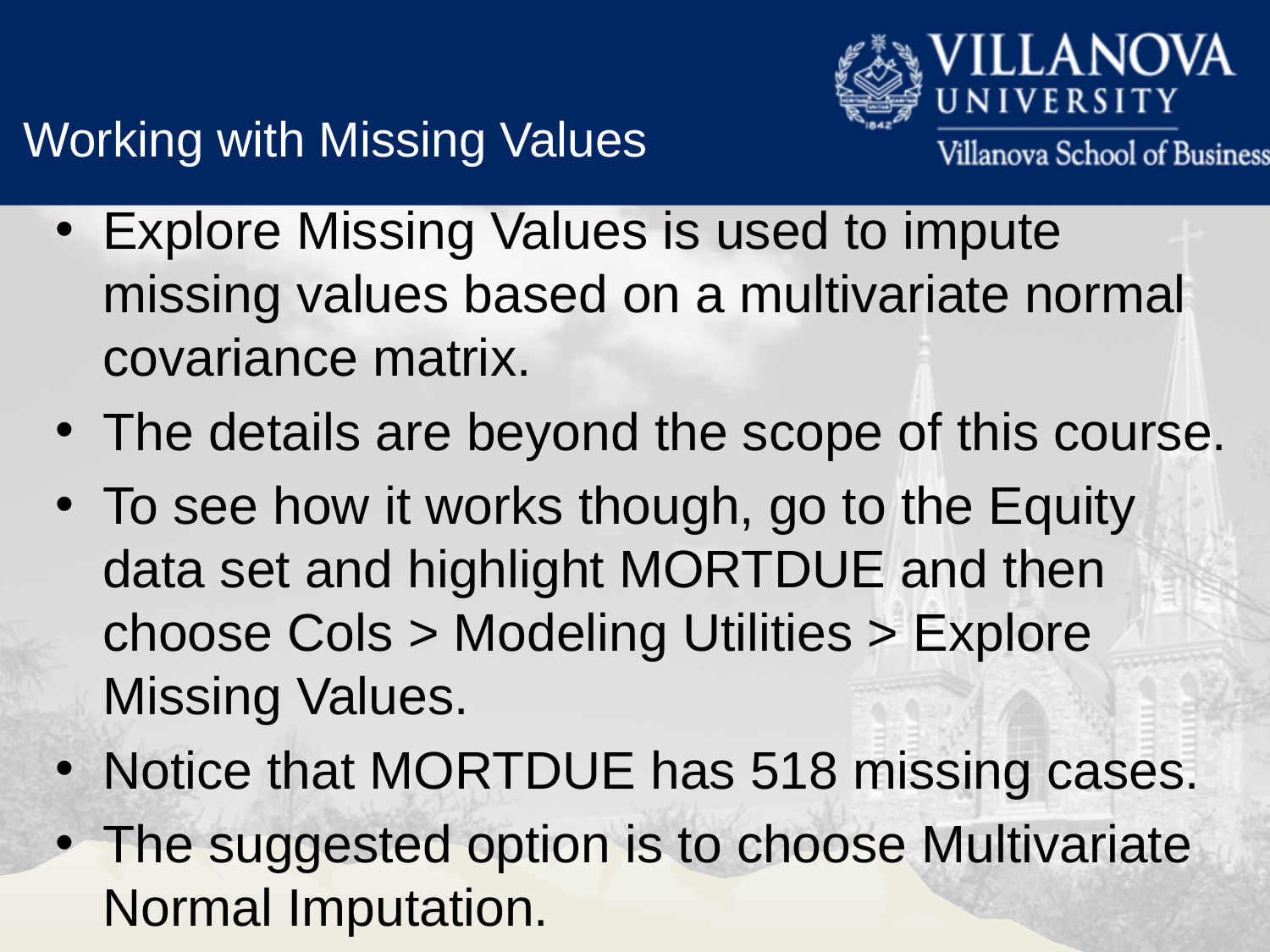

Working with Missing Values
Explore Missing Values is used to impute missing values based on a multivariate normal covariance matrix.
The details are beyond the scope of this course.
To see how it works though, go to the Equity data set and highlight MORTDUE and then choose Cols > Modeling Utilities > Explore Missing Values.
Notice that MORTDUE has 518 missing cases.
The suggested option is to choose Multivariate Normal Imputation.